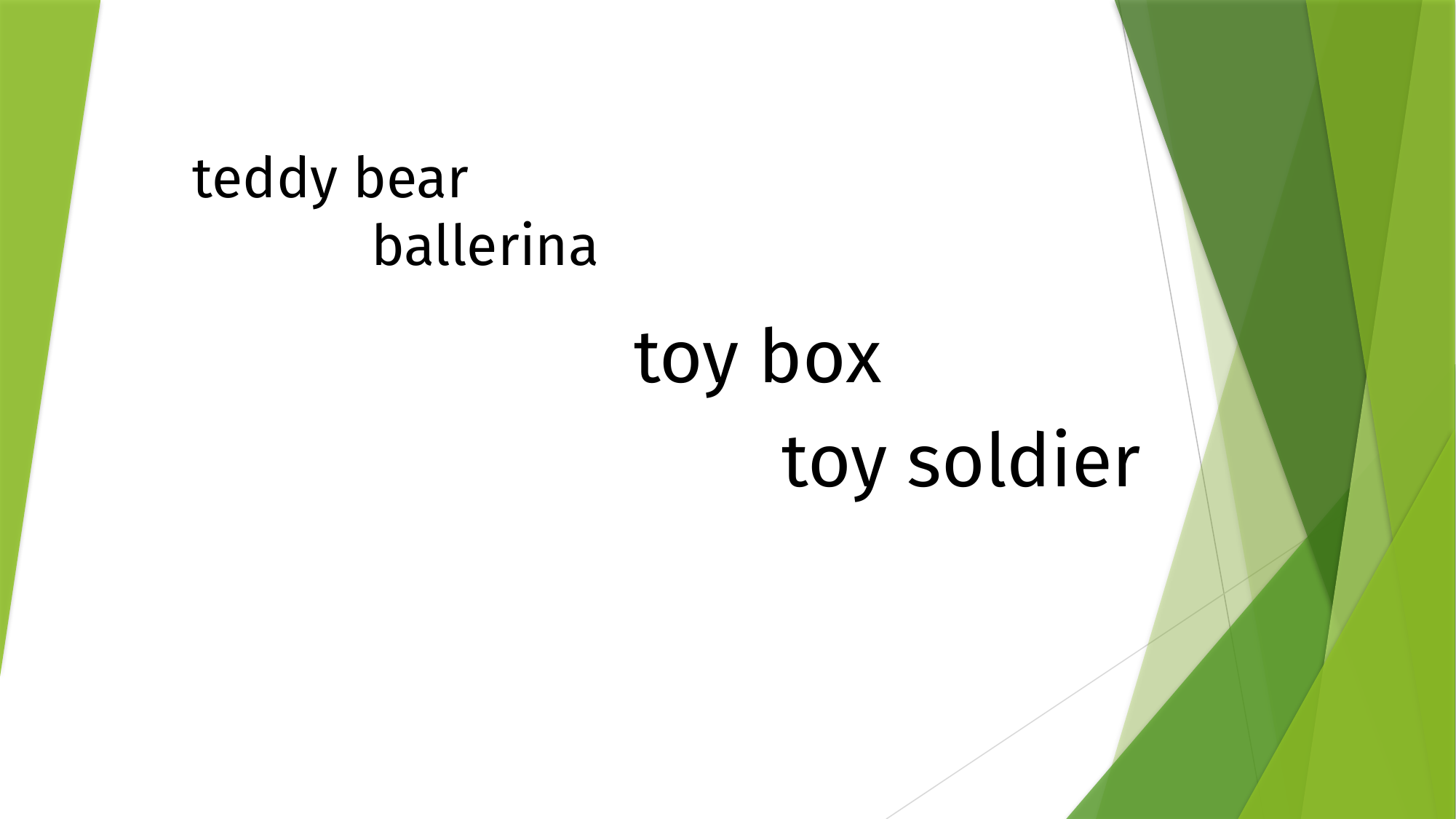

# teddy bear ballerina
                         toy box
                              toy soldier